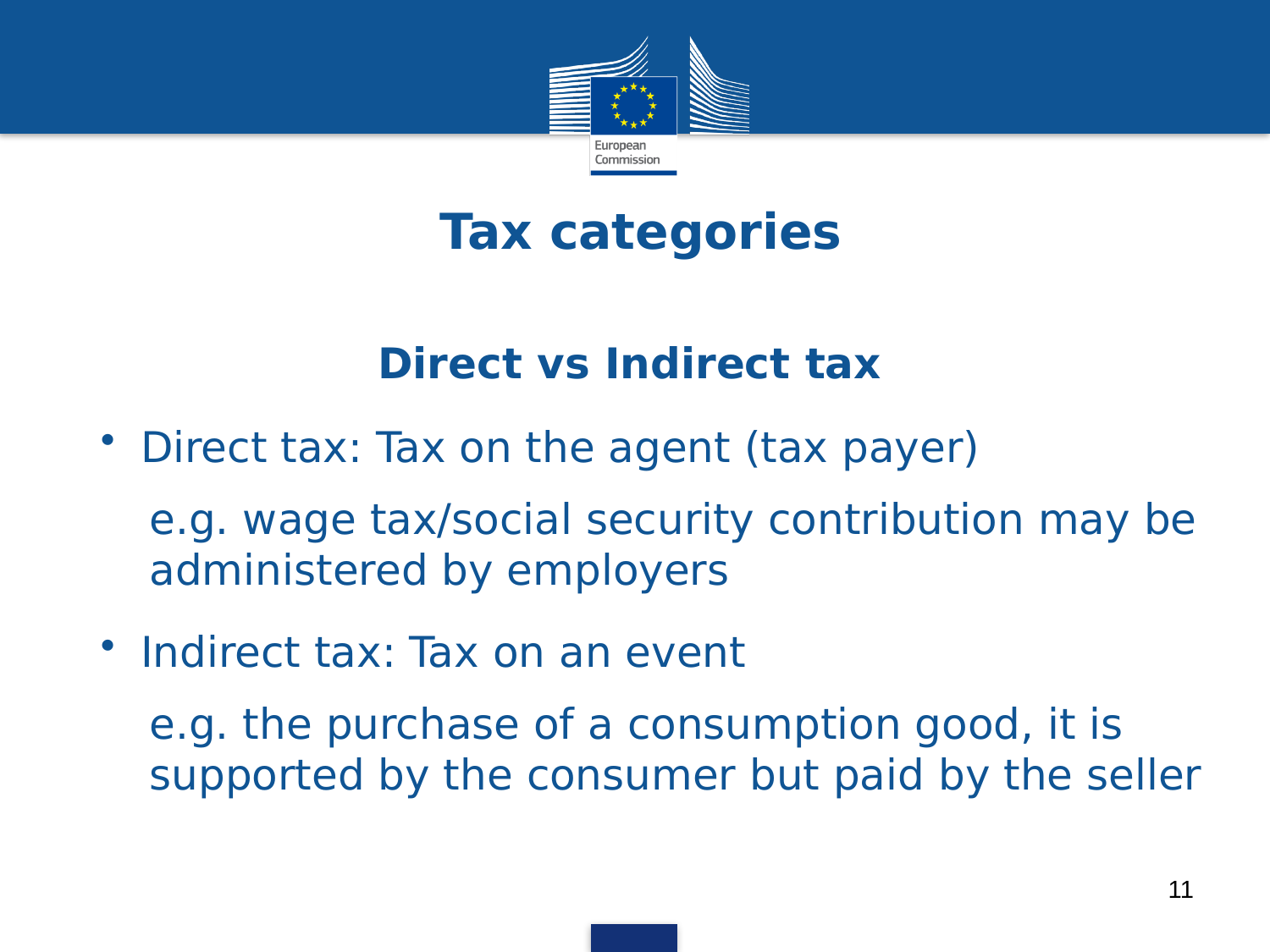

Tax categories
Direct vs Indirect tax
Direct tax: Tax on the agent (tax payer)
e.g. wage tax/social security contribution may be administered by employers
Indirect tax: Tax on an event
e.g. the purchase of a consumption good, it is supported by the consumer but paid by the seller
11